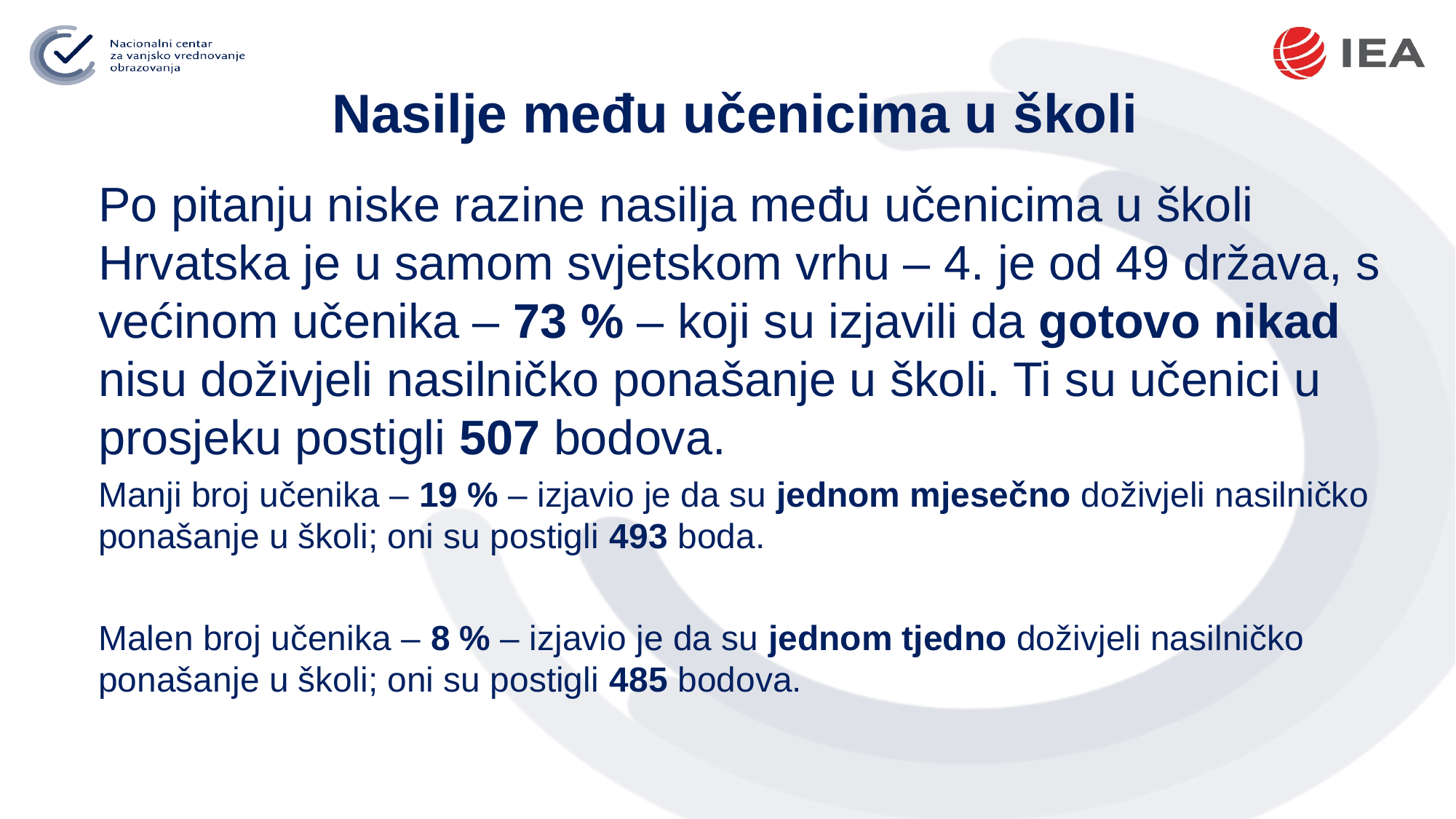

Nasilje među učenicima u školi
Po pitanju niske razine nasilja među učenicima u školi Hrvatska je u samom svjetskom vrhu – 4. je od 49 država, s većinom učenika – 73 % – koji su izjavili da gotovo nikad nisu doživjeli nasilničko ponašanje u školi. Ti su učenici u prosjeku postigli 507 bodova.
Manji broj učenika – 19 % – izjavio je da su jednom mjesečno doživjeli nasilničko ponašanje u školi; oni su postigli 493 boda.

Malen broj učenika – 8 % – izjavio je da su jednom tjedno doživjeli nasilničko ponašanje u školi; oni su postigli 485 bodova.